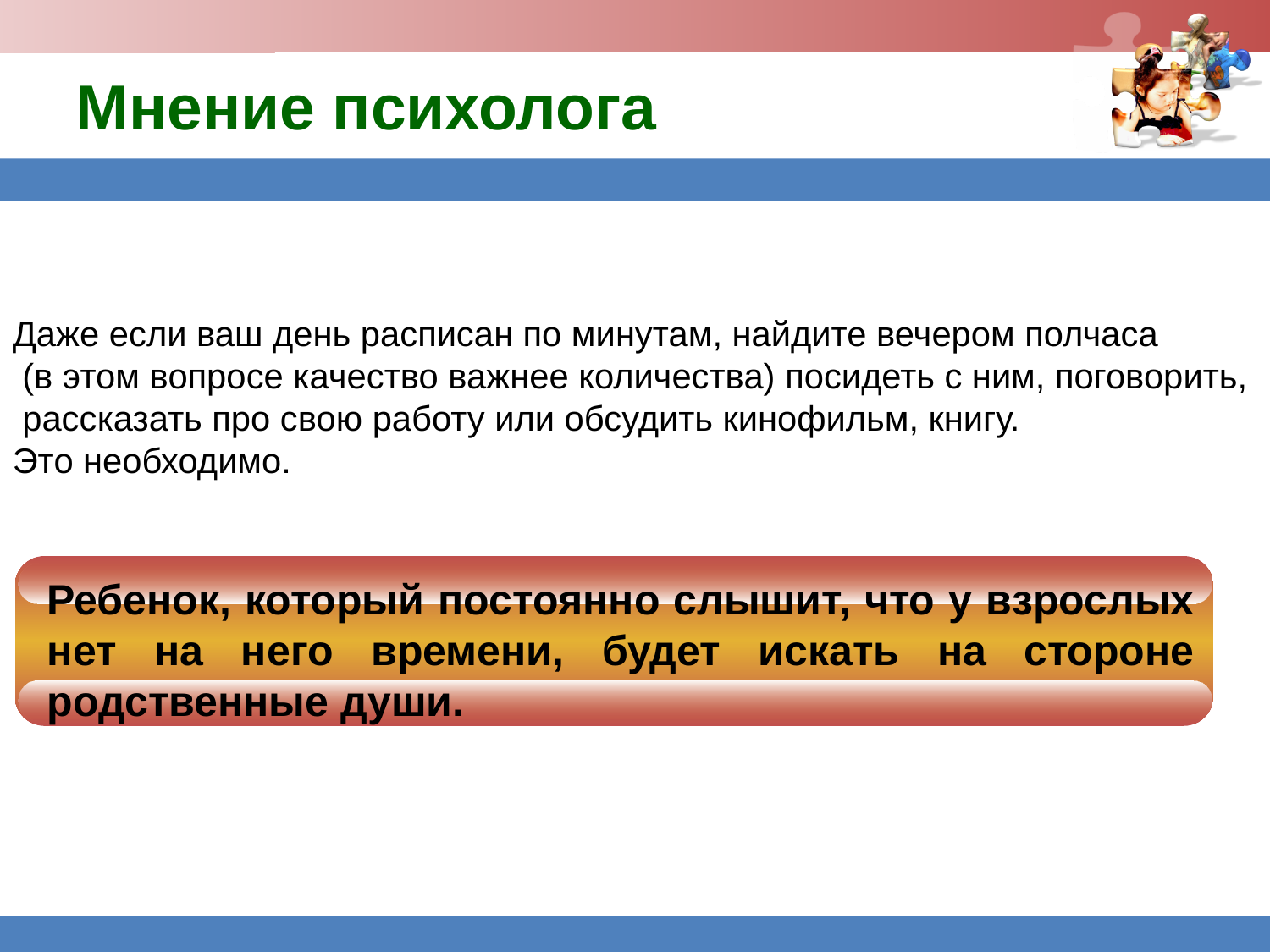

Мнение психолога
Даже если ваш день расписан по минутам, найдите вечером полчаса
 (в этом вопросе качество важнее количества) посидеть с ним, поговорить,
 рассказать про свою работу или обсудить кинофильм, книгу.
Это необходимо.

Ребенок, который постоянно слышит, что у взрослых нет на него времени, будет искать на стороне родственные души.